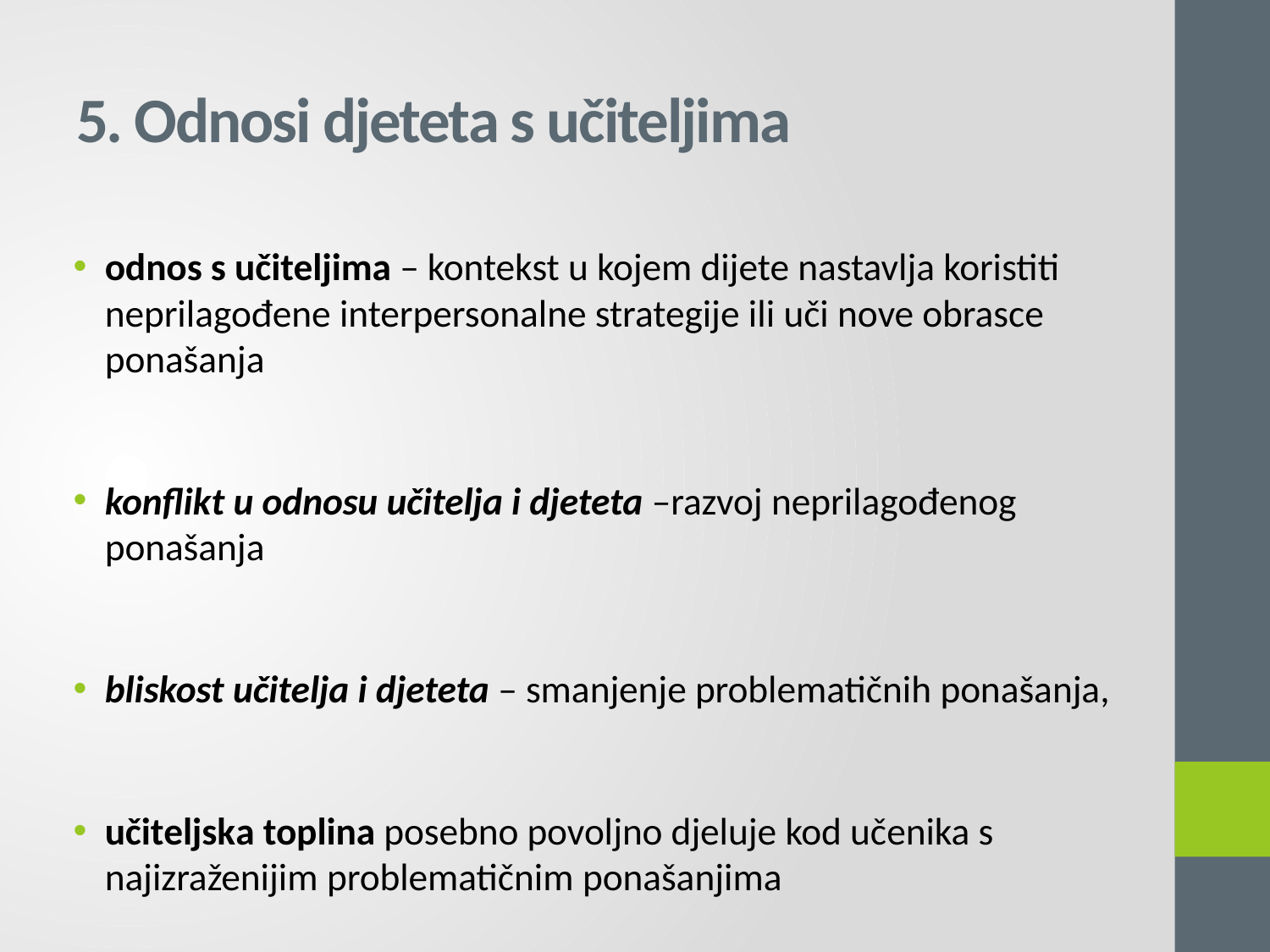

# 5. Odnosi djeteta s učiteljima
odnos s učiteljima – kontekst u kojem dijete nastavlja koristiti neprilagođene interpersonalne strategije ili uči nove obrasce ponašanja

konflikt u odnosu učitelja i djeteta –razvoj neprilagođenog ponašanja

bliskost učitelja i djeteta – smanjenje problematičnih ponašanja,

učiteljska toplina posebno povoljno djeluje kod učenika s najizraženijim problematičnim ponašanjima